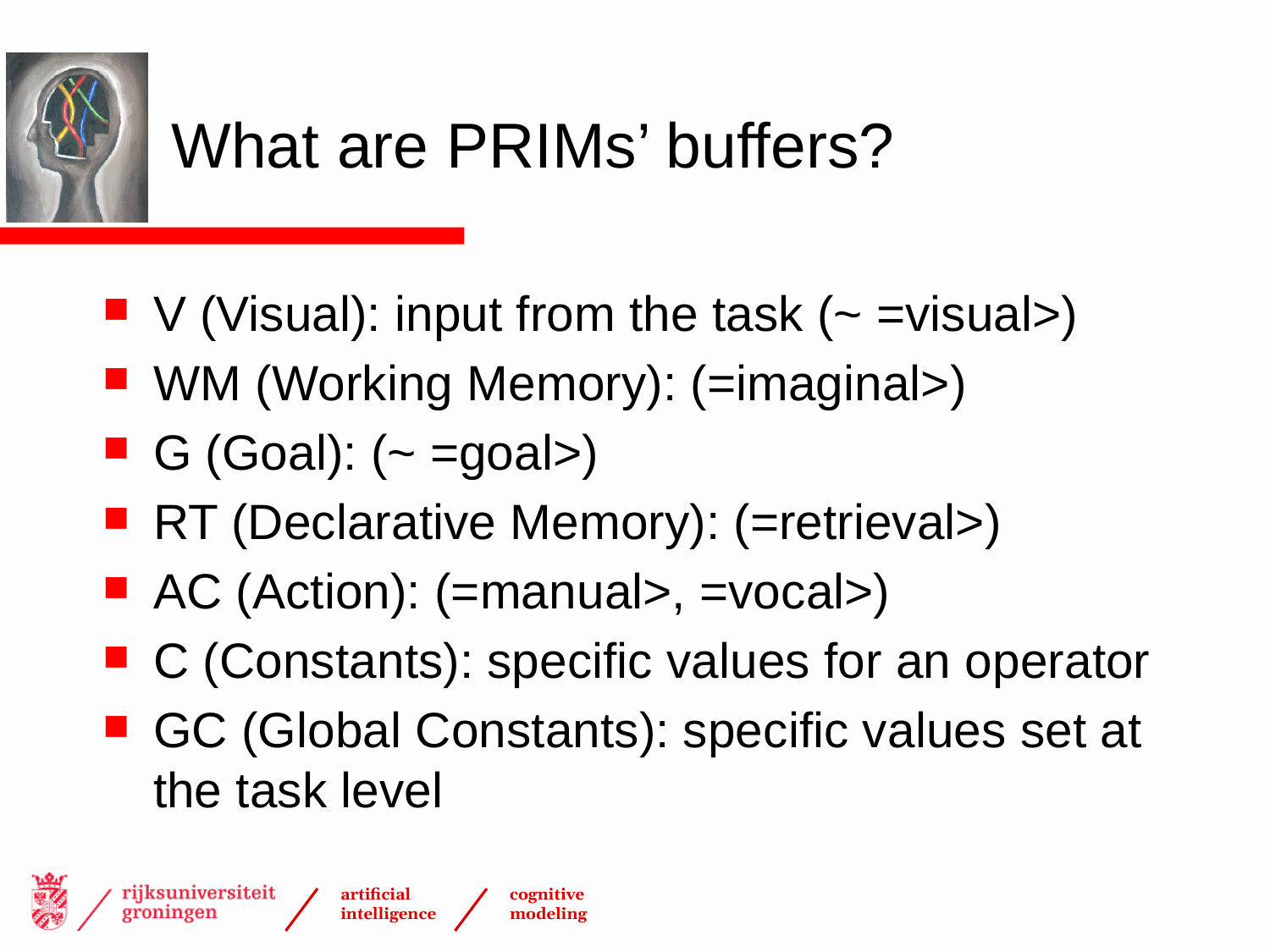

# What are PRIMs’ buffers?
V (Visual): input from the task (~ =visual>)
WM (Working Memory): (=imaginal>)
G (Goal): (~ =goal>)
RT (Declarative Memory): (=retrieval>)
AC (Action): (=manual>, =vocal>)
C (Constants): specific values for an operator
GC (Global Constants): specific values set at the task level